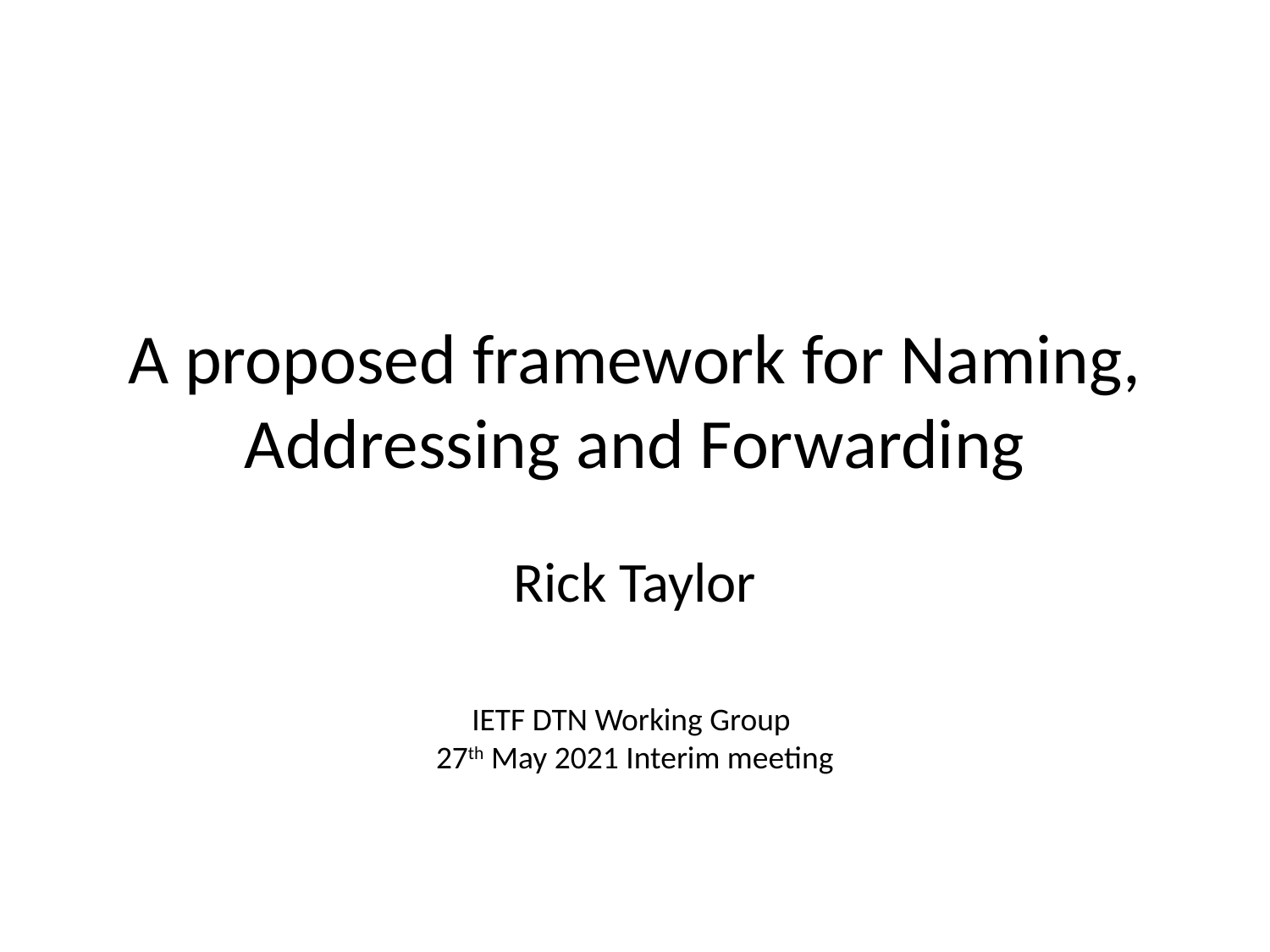

# A proposed framework for Naming, Addressing and Forwarding
Rick Taylor

IETF DTN Working Group
27th May 2021 Interim meeting